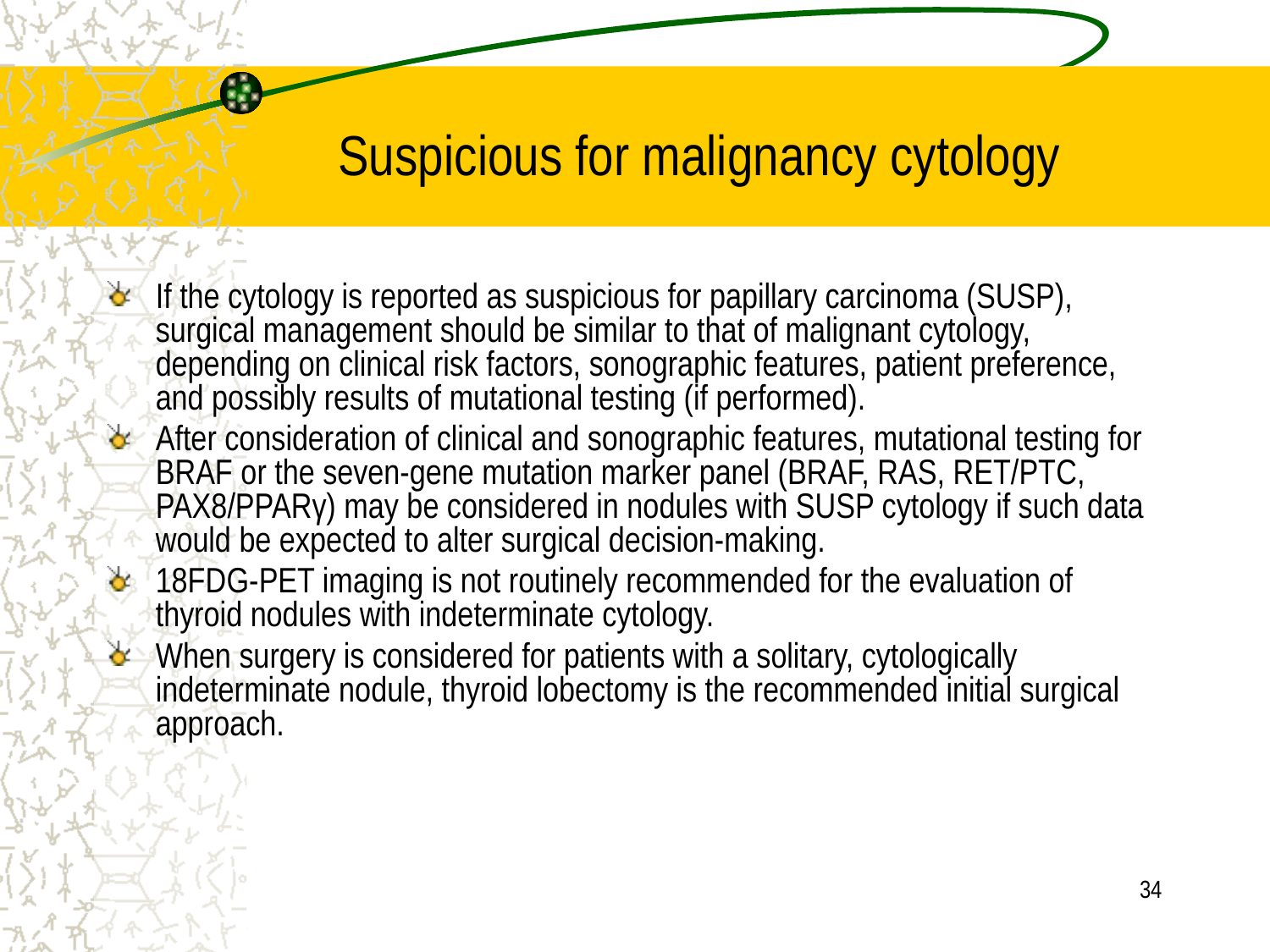

# Suspicious for malignancy cytology
If the cytology is reported as suspicious for papillary carcinoma (SUSP), surgical management should be similar to that of malignant cytology, depending on clinical risk factors, sonographic features, patient preference, and possibly results of mutational testing (if performed).
After consideration of clinical and sonographic features, mutational testing for BRAF or the seven-gene mutation marker panel (BRAF, RAS, RET/PTC, PAX8/PPARγ) may be considered in nodules with SUSP cytology if such data would be expected to alter surgical decision-making.
18FDG-PET imaging is not routinely recommended for the evaluation of thyroid nodules with indeterminate cytology.
When surgery is considered for patients with a solitary, cytologically indeterminate nodule, thyroid lobectomy is the recommended initial surgical approach.
34